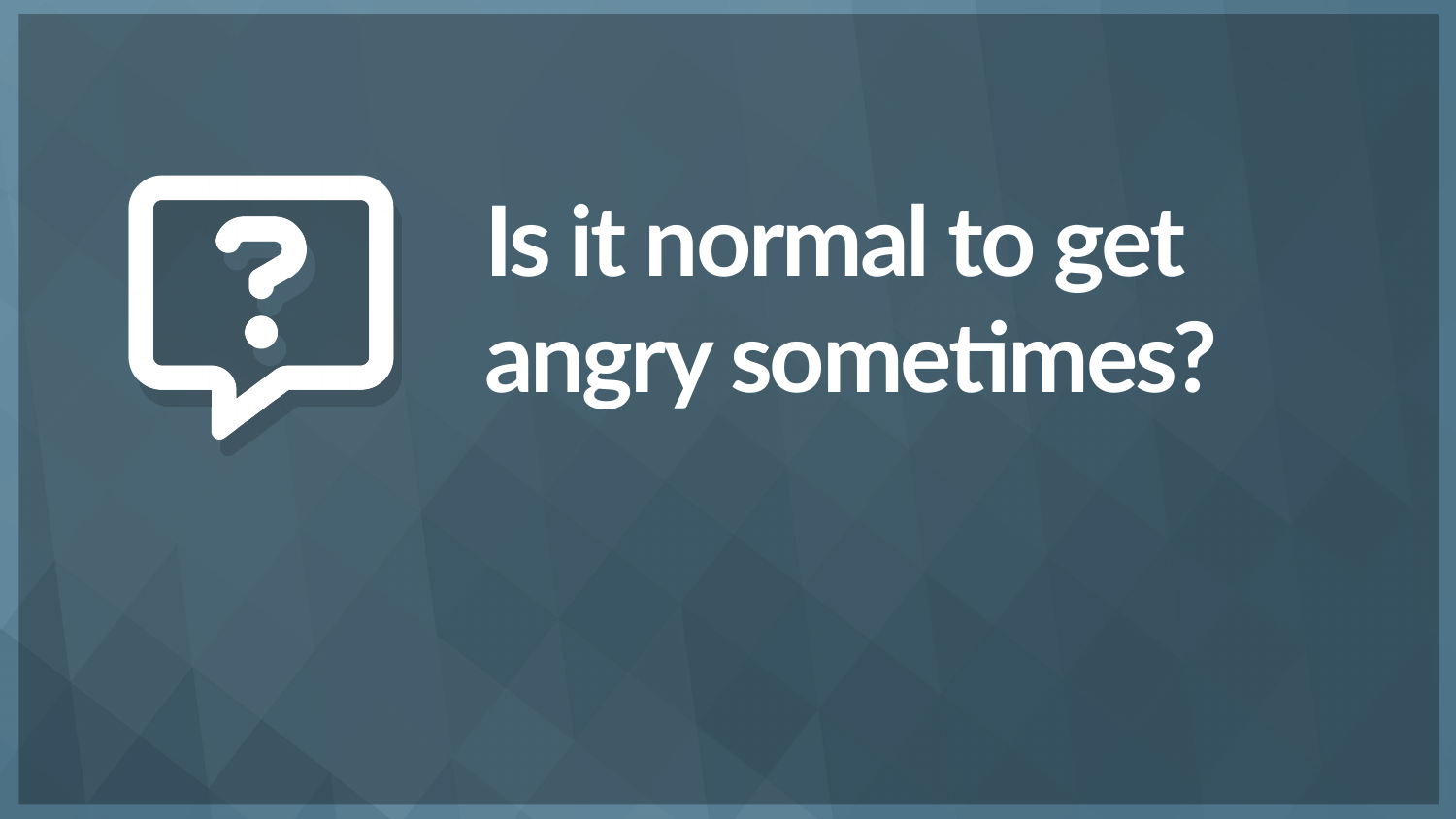

# Is it normal to get angry sometimes?